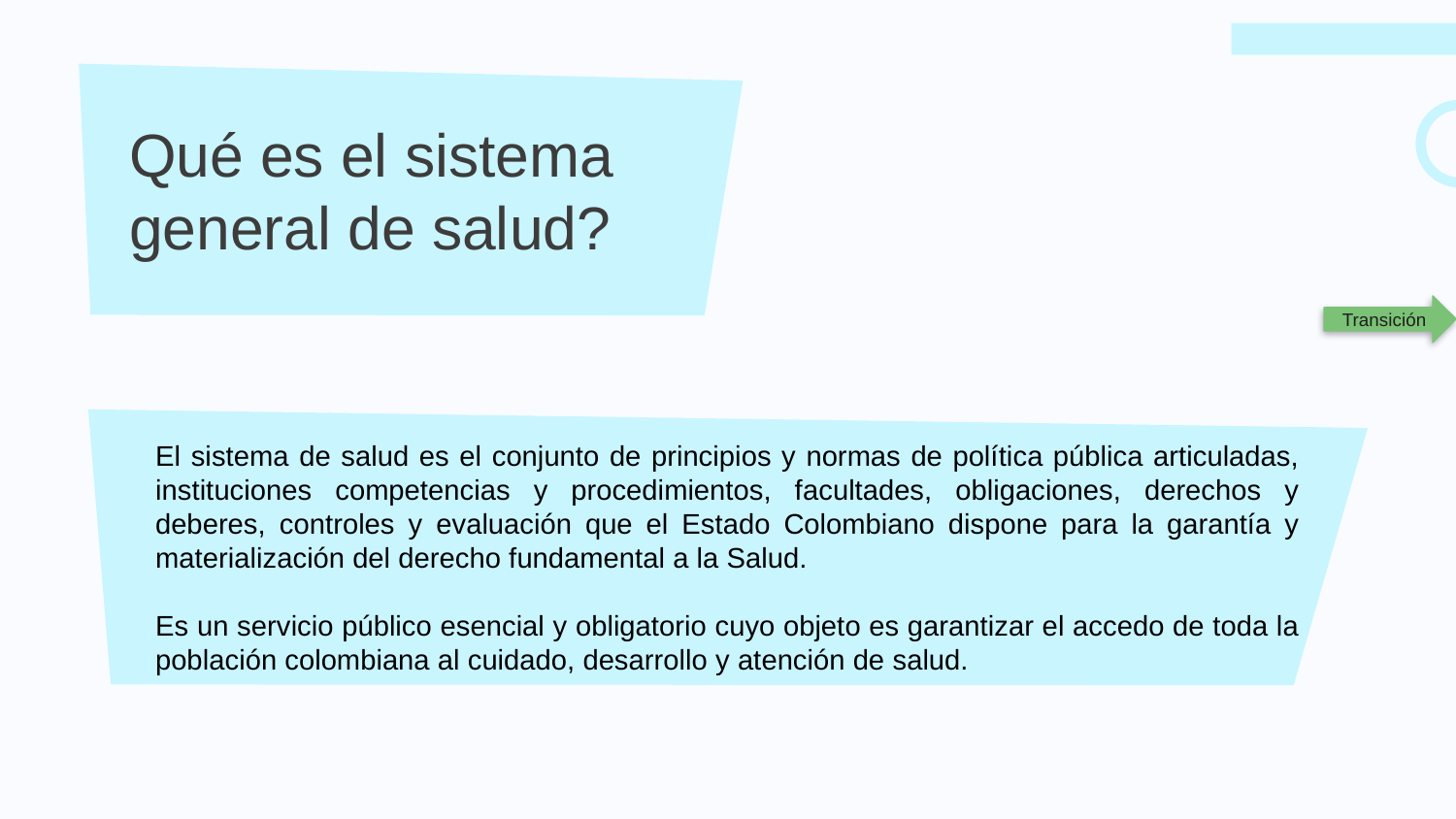

# Qué es el sistema general de salud?
Transición

El sistema de salud es el conjunto de principios y normas de política pública articuladas, instituciones competencias y procedimientos, facultades, obligaciones, derechos y deberes, controles y evaluación que el Estado Colombiano dispone para la garantía y materialización del derecho fundamental a la Salud.

Es un servicio público esencial y obligatorio cuyo objeto es garantizar el accedo de toda la población colombiana al cuidado, desarrollo y atención de salud.